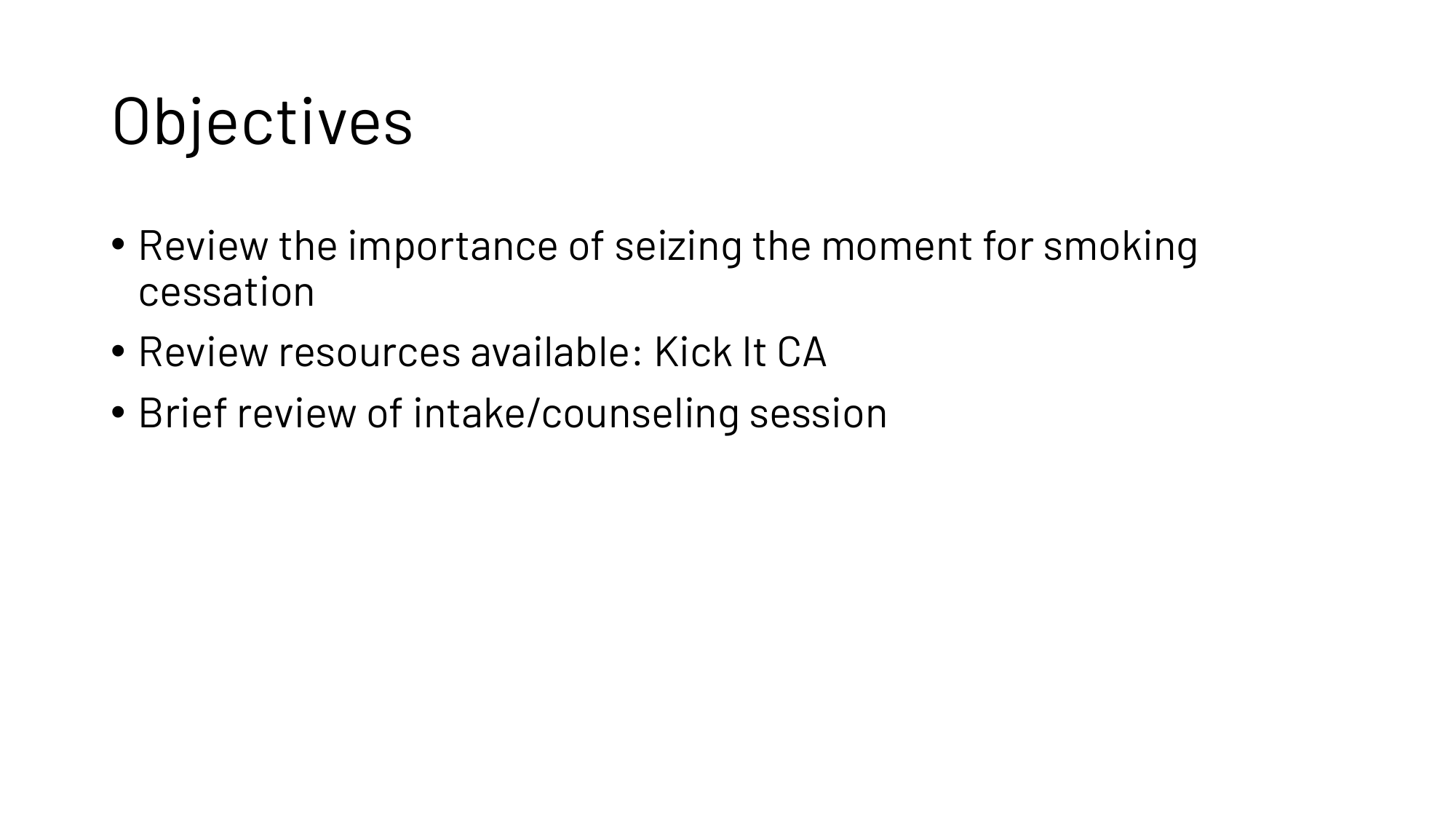

# Objectives
Review the importance of seizing the moment for smoking cessation
Review resources available: Kick It CA
Brief review of intake/counseling session